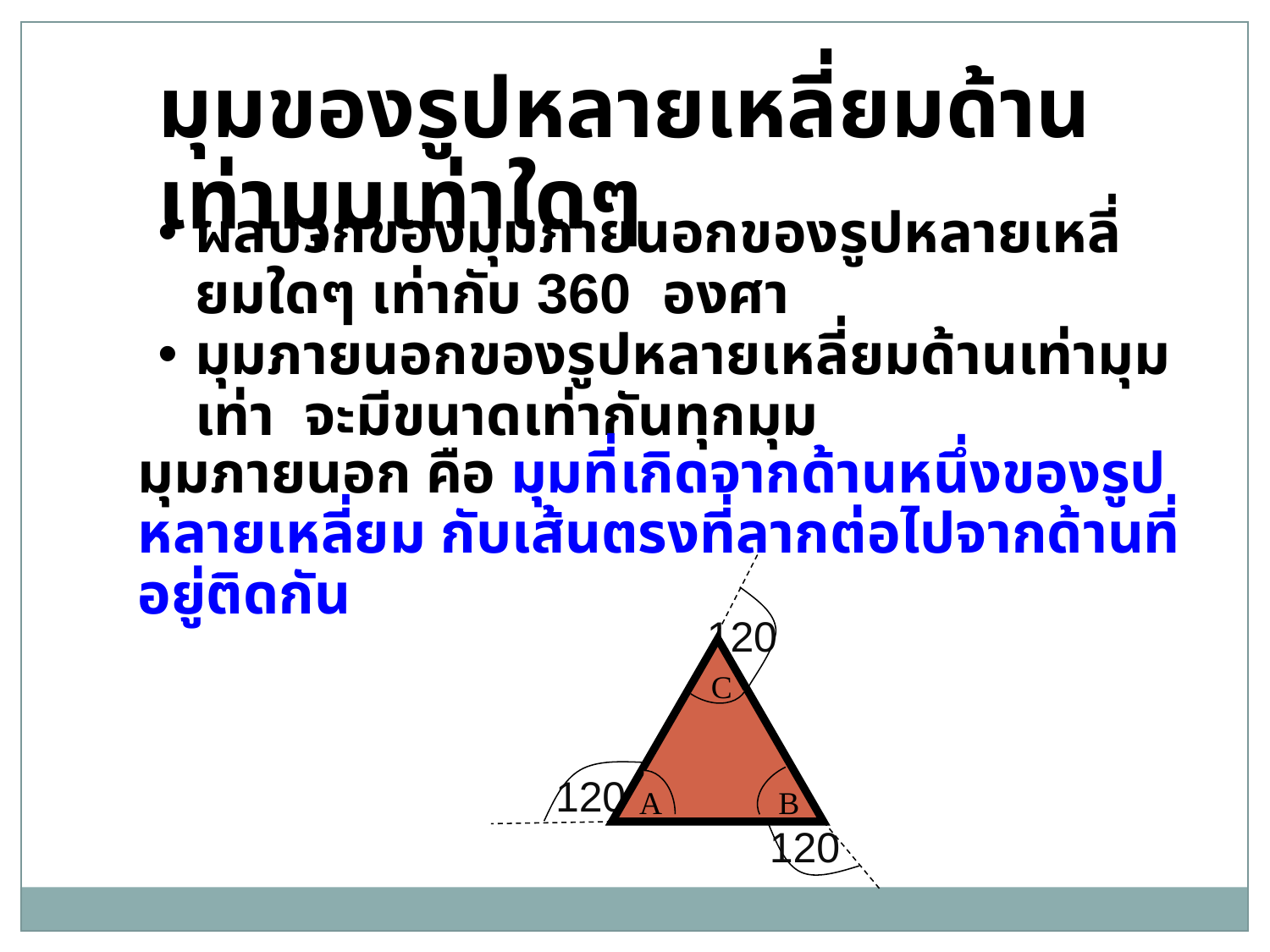

มุมของรูปหลายเหลี่ยมด้านเท่ามุมเท่าใดๆ
ผลบวกของมุมภายนอกของรูปหลายเหลี่ยมใดๆ เท่ากับ 360  องศา
มุมภายนอกของรูปหลายเหลี่ยมด้านเท่ามุมเท่า  จะมีขนาดเท่ากันทุกมุม
มุมภายนอก คือ มุมที่เกิดจากด้านหนึ่งของรูปหลายเหลี่ยม กับเส้นตรงที่ลากต่อไปจากด้านที่อยู่ติดกัน

120

C
A
B

120
120